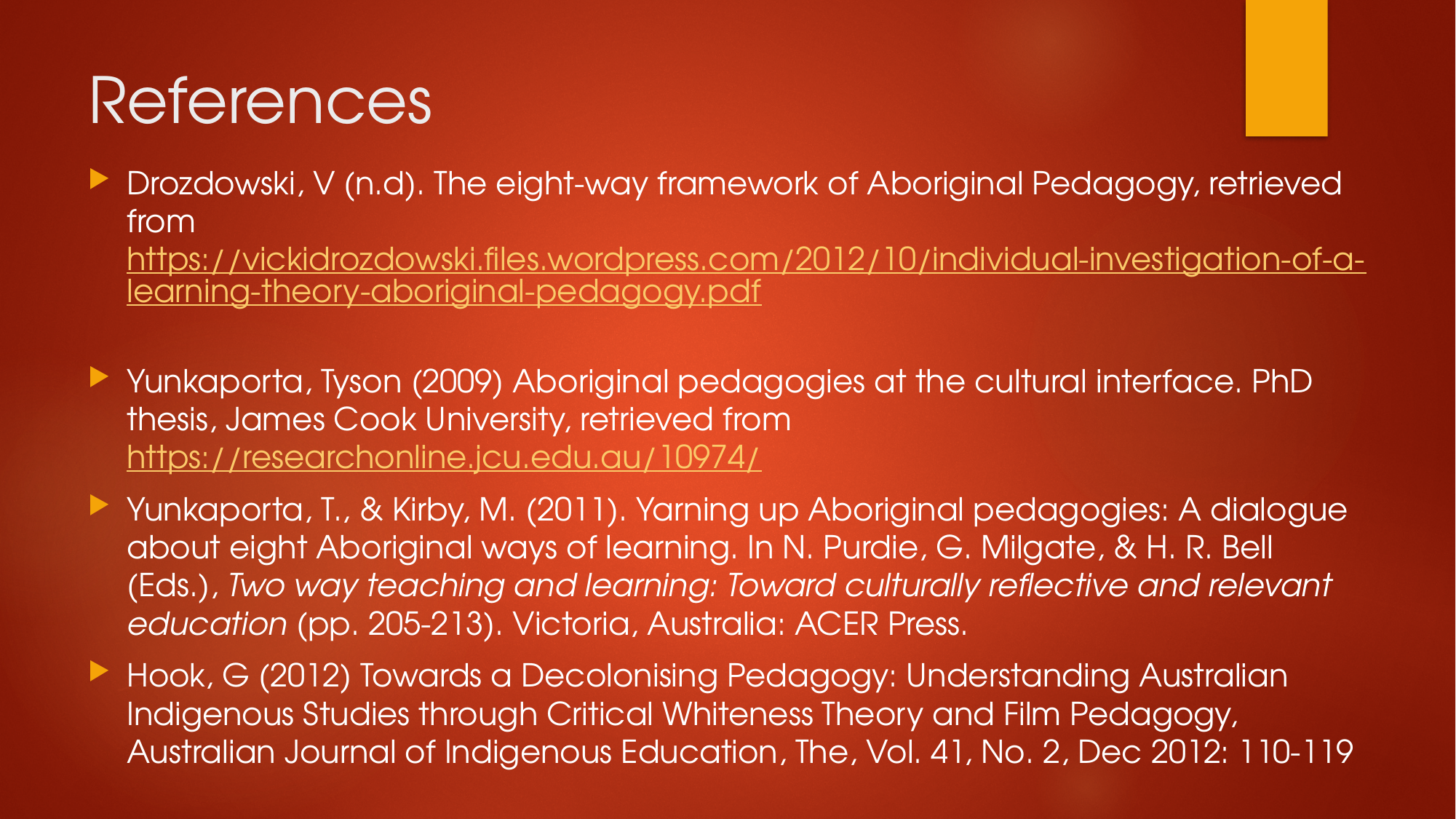

# References
Drozdowski, V (n.d). The eight-way framework of Aboriginal Pedagogy, retrieved from https://vickidrozdowski.files.wordpress.com/2012/10/individual-investigation-of-a-learning-theory-aboriginal-pedagogy.pdf
Yunkaporta, Tyson (2009) Aboriginal pedagogies at the cultural interface. PhD thesis, James Cook University, retrieved from https://researchonline.jcu.edu.au/10974/
Yunkaporta, T., & Kirby, M. (2011). Yarning up Aboriginal pedagogies: A dialogue about eight Aboriginal ways of learning. In N. Purdie, G. Milgate, & H. R. Bell (Eds.), Two way teaching and learning: Toward culturally reflective and relevant education (pp. 205-213). Victoria, Australia: ACER Press.
Hook, G (2012) Towards a Decolonising Pedagogy: Understanding Australian Indigenous Studies through Critical Whiteness Theory and Film Pedagogy, Australian Journal of Indigenous Education, The, Vol. 41, No. 2, Dec 2012: 110-119